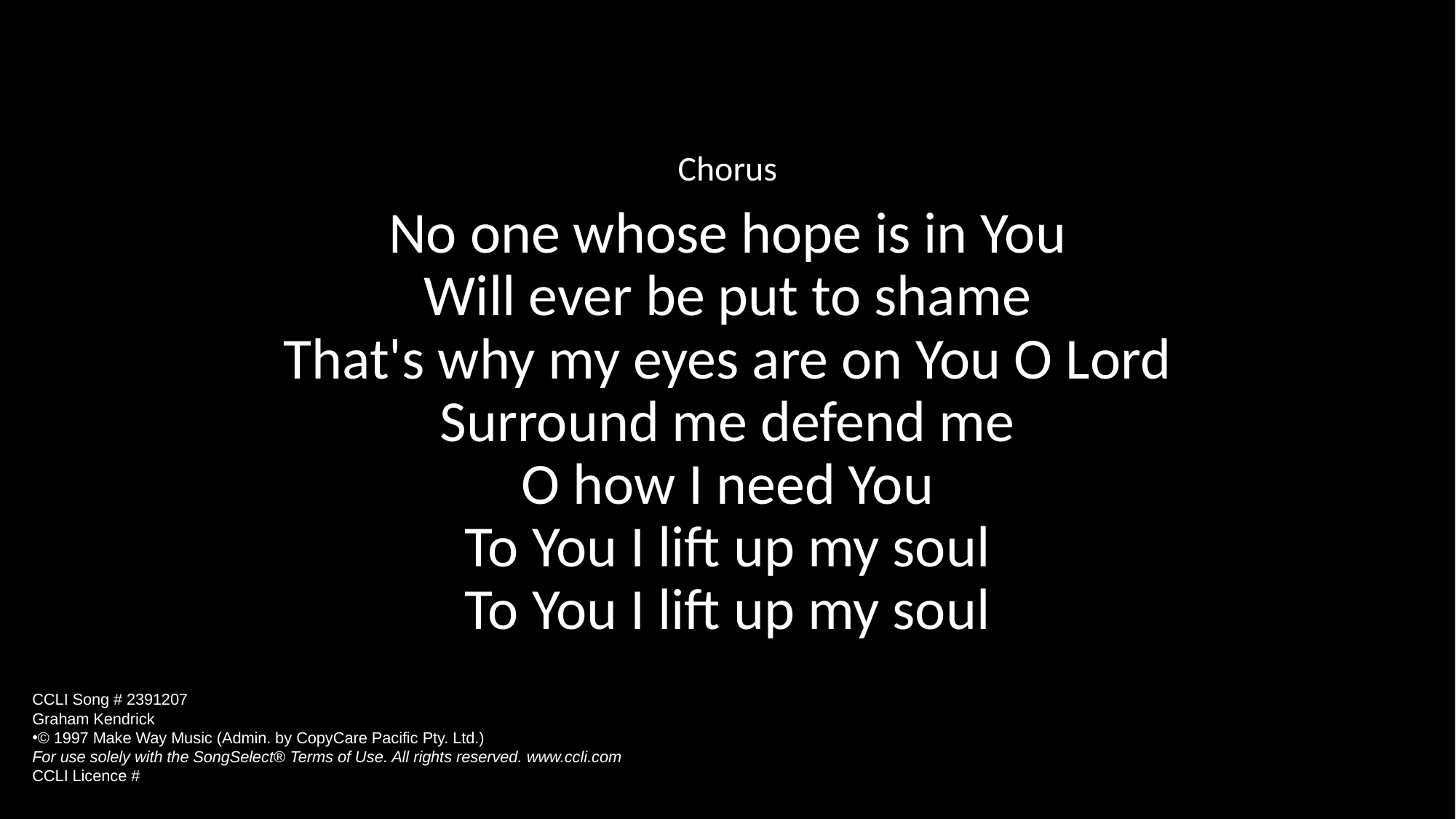

Chorus
No one whose hope is in You
Will ever be put to shame
That's why my eyes are on You O Lord
Surround me defend me
O how I need You
To You I lift up my soul
To You I lift up my soul
CCLI Song # 2391207
Graham Kendrick
© 1997 Make Way Music (Admin. by CopyCare Pacific Pty. Ltd.)
For use solely with the SongSelect® Terms of Use. All rights reserved. www.ccli.com
CCLI Licence #